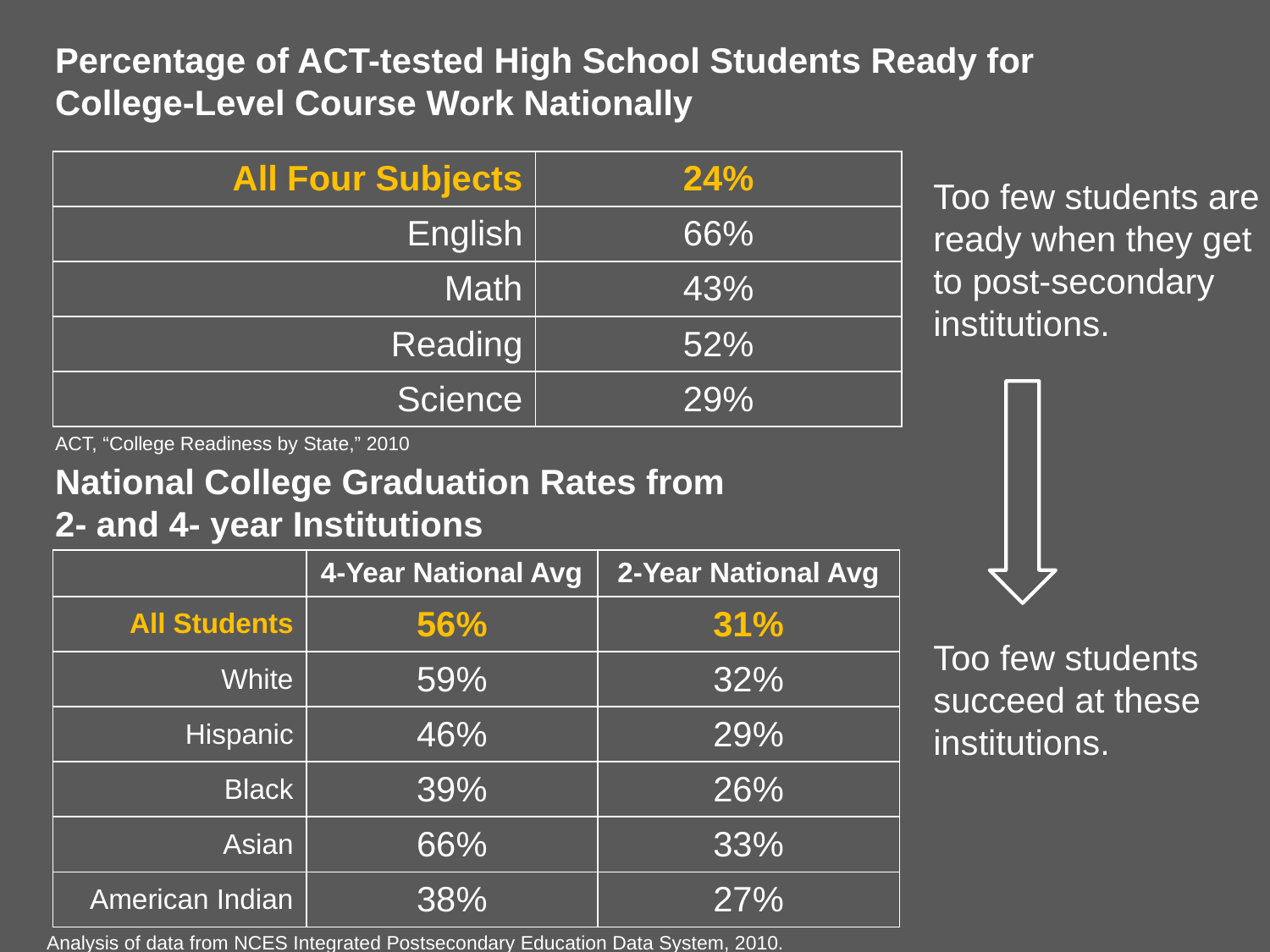

Percentage of ACT-tested High School Students Ready for
College-Level Course Work Nationally
| All Four Subjects | 24% |
| --- | --- |
| English | 66% |
| Math | 43% |
| Reading | 52% |
| Science | 29% |
Too few students are ready when they get to post-secondary institutions.

ACT, “College Readiness by State,” 2010
National College Graduation Rates from
2- and 4- year Institutions
|  | 4-Year National Avg | 2-Year National Avg |
| --- | --- | --- |
| All Students | 56% | 31% |
| White | 59% | 32% |
| Hispanic | 46% | 29% |
| Black | 39% | 26% |
| Asian | 66% | 33% |
| American Indian | 38% | 27% |
Too few students succeed at these institutions.
Analysis of data from NCES Integrated Postsecondary Education Data System, 2010.